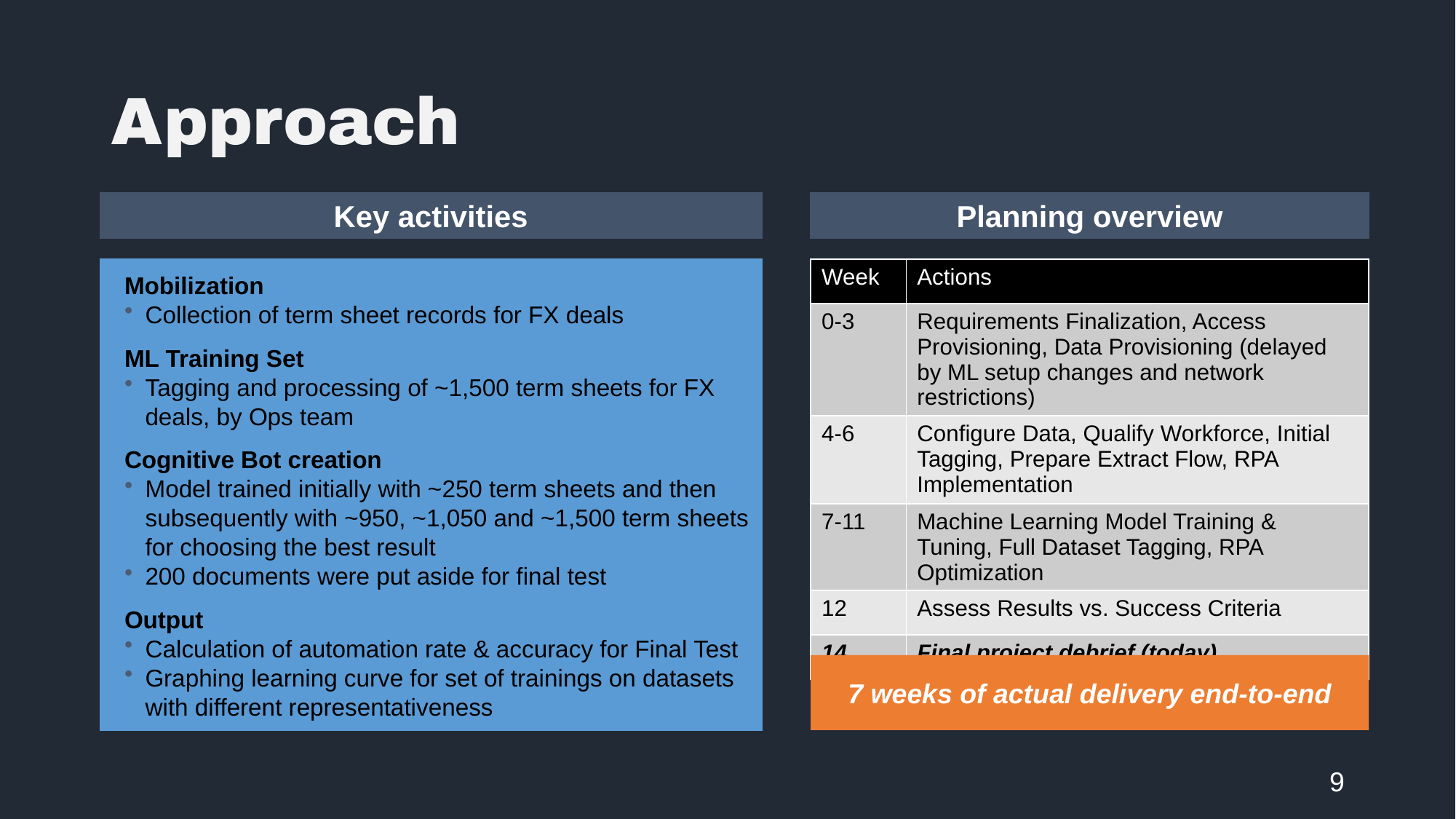

# Approach
Key activities
Planning overview
Mobilization
Collection of term sheet records for FX deals

ML Training Set
Tagging and processing of ~1,500 term sheets for FX deals, by Ops team

Cognitive Bot creation
Model trained initially with ~250 term sheets and then subsequently with ~950, ~1,050 and ~1,500 term sheets for choosing the best result
200 documents were put aside for final test

Output
Calculation of automation rate & accuracy for Final Test
Graphing learning curve for set of trainings on datasets with different representativeness
| Week | Actions |
| --- | --- |
| 0-3 | Requirements Finalization, Access Provisioning, Data Provisioning (delayed by ML setup changes and network restrictions) |
| 4-6 | Configure Data, Qualify Workforce, Initial Tagging, Prepare Extract Flow, RPA Implementation |
| 7-11 | Machine Learning Model Training & Tuning, Full Dataset Tagging, RPA Optimization |
| 12 | Assess Results vs. Success Criteria |
| 14 | Final project debrief (today) |
7 weeks of actual delivery end-to-end
9